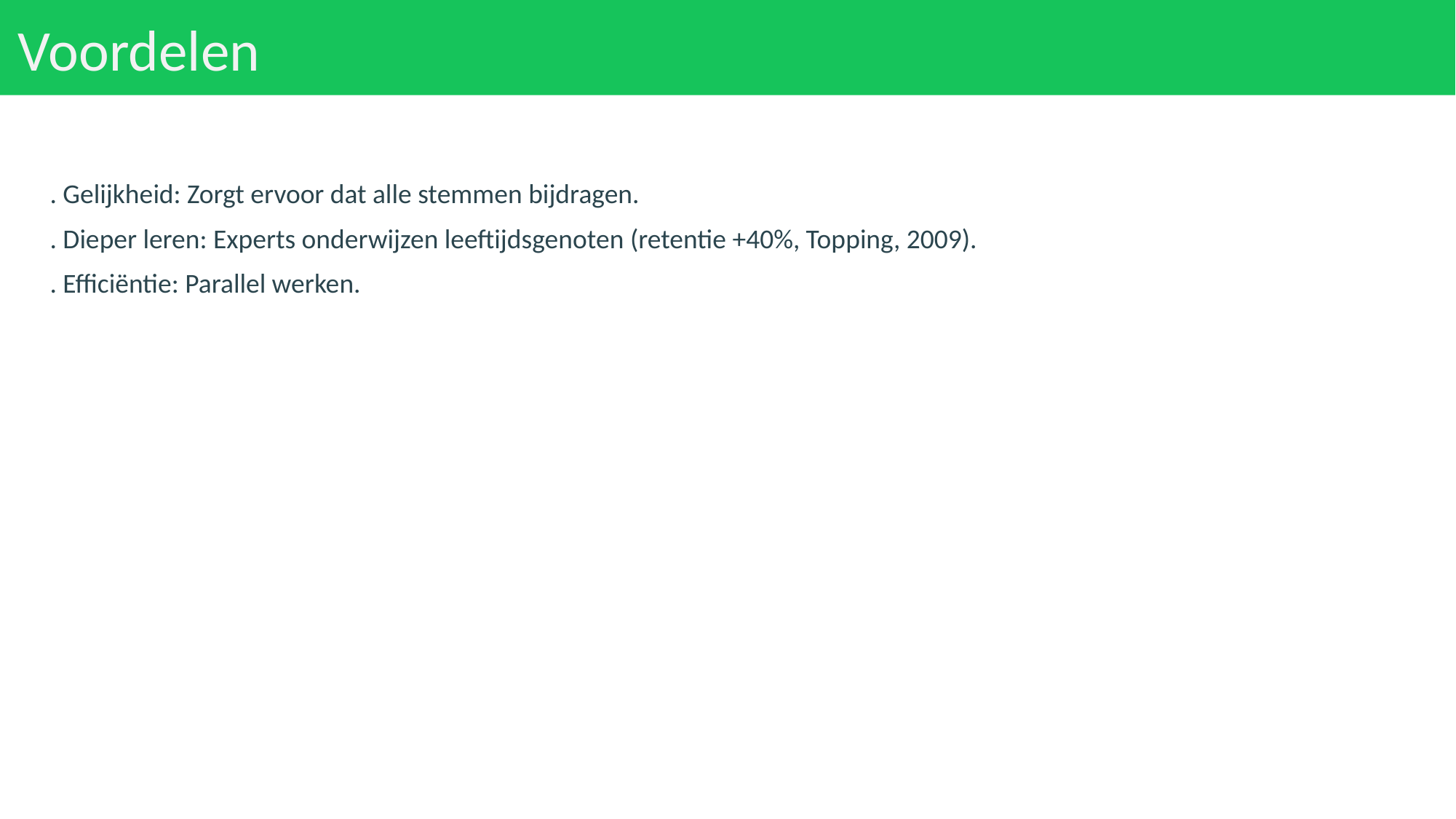

# Voordelen

. Gelijkheid: Zorgt ervoor dat alle stemmen bijdragen.
. Dieper leren: Experts onderwijzen leeftijdsgenoten (retentie +40%, Topping, 2009).
. Efficiëntie: Parallel werken.